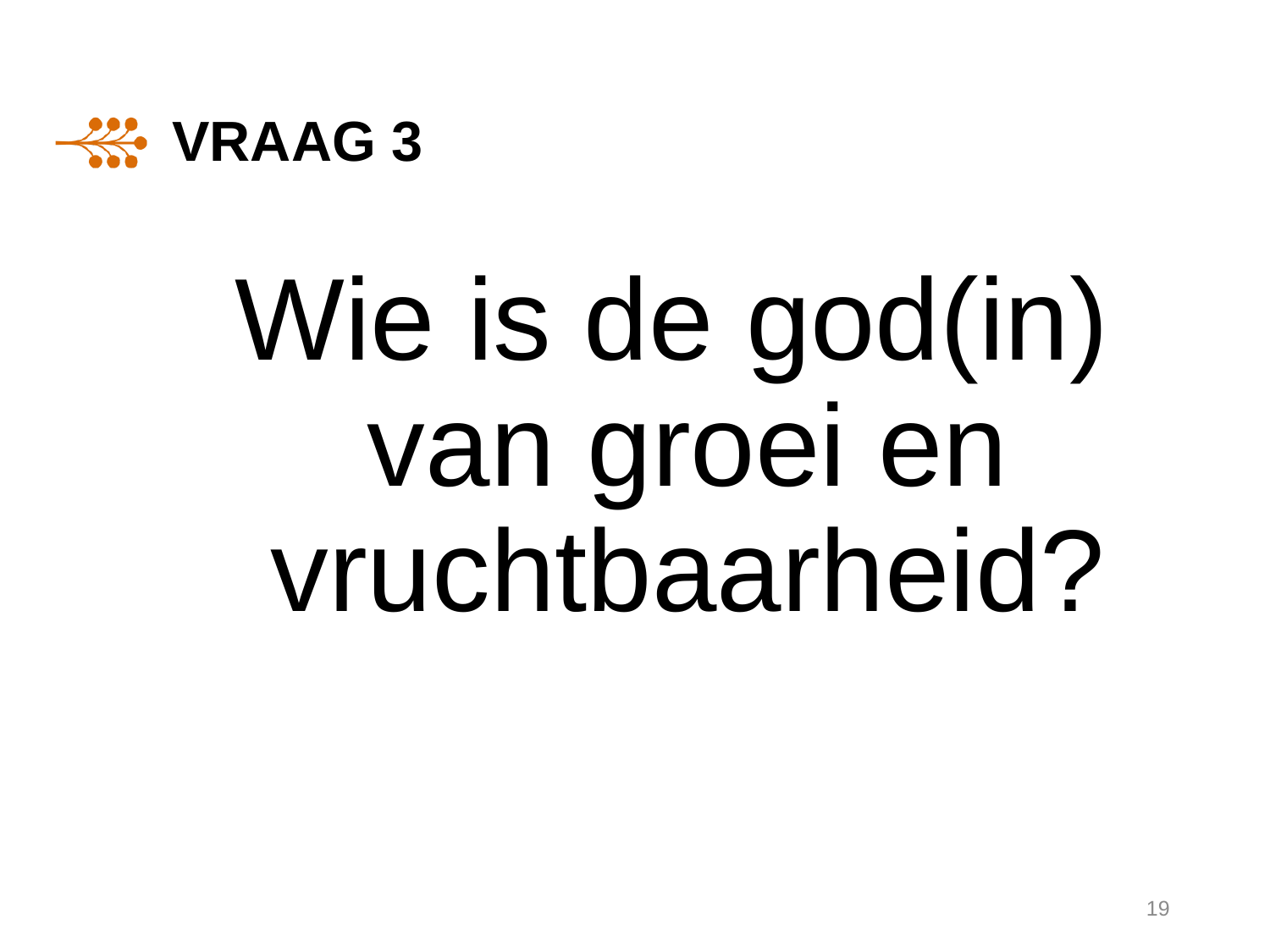

# Vraag 3
Wie is de god(in) van groei en vruchtbaarheid?
19